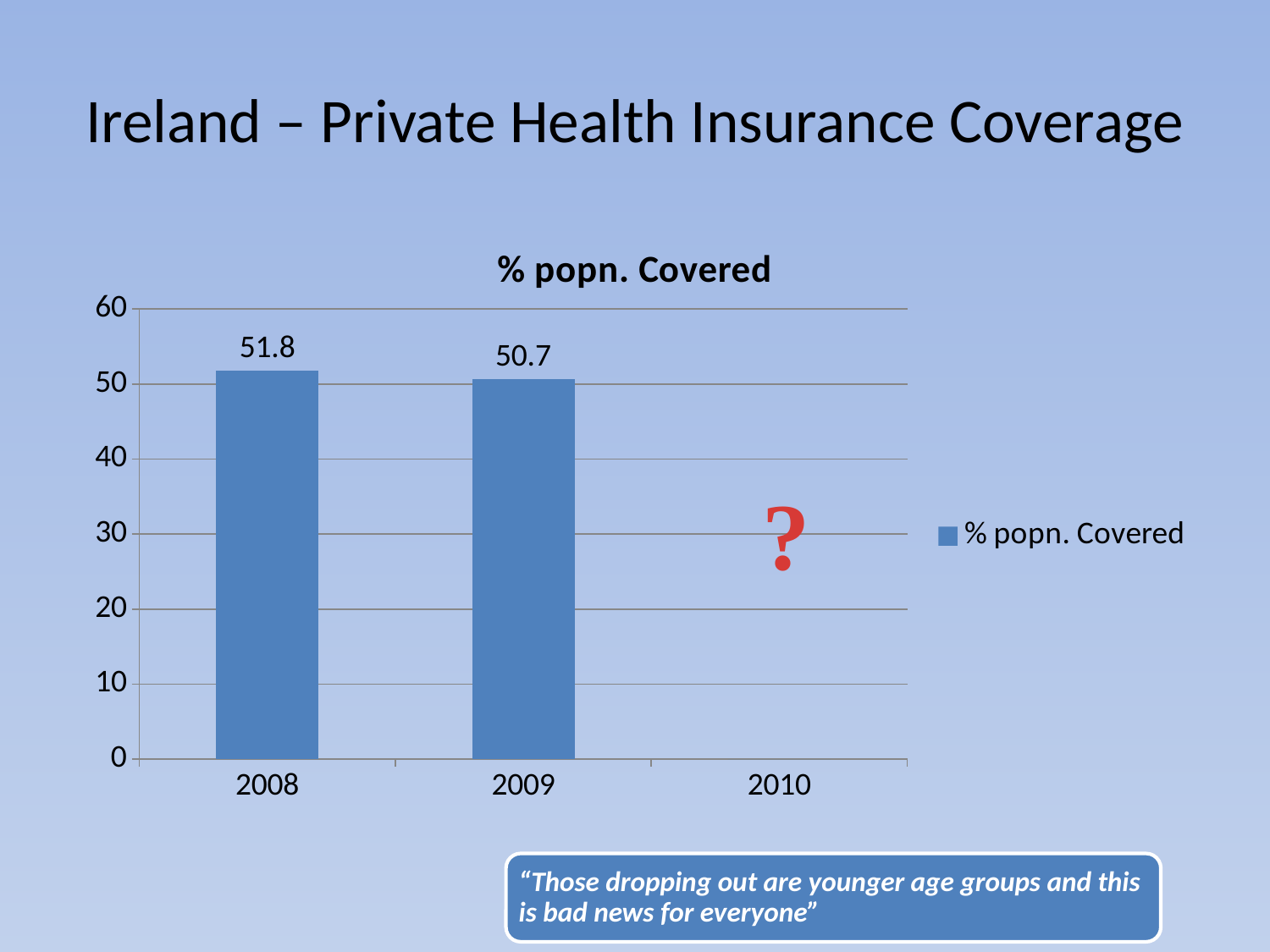

# Ireland – Private Health Insurance Coverage

### Chart: % popn. Covered

| Category | % popn. Covered |
|---|---|
| 2008 | 51.8 |
| 2009 | 50.7 |
| 2010 | 0.0 |
“Those dropping out are younger age groups and this is bad news for everyone”